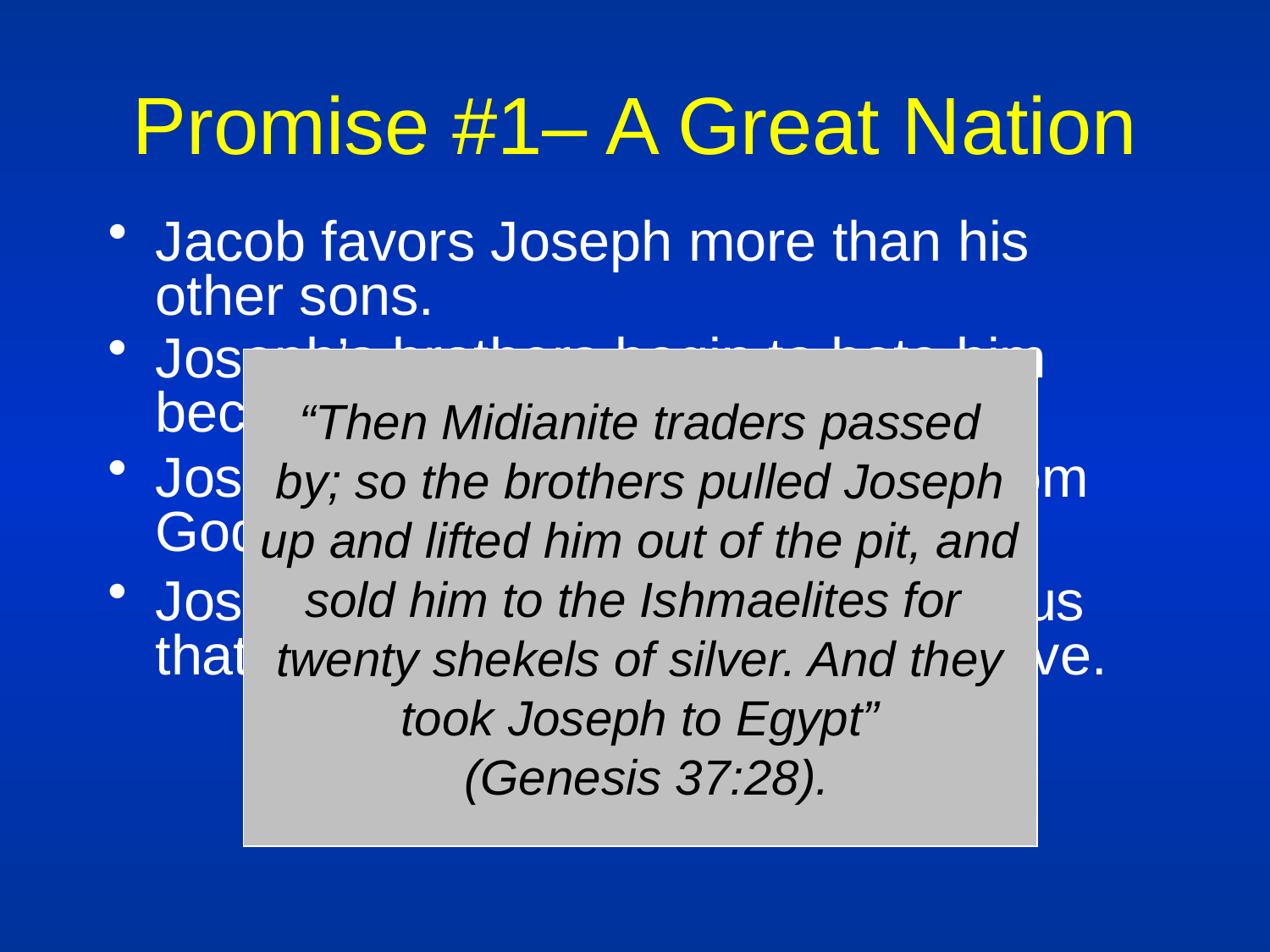

# Promise #1– A Great Nation
Jacob favors Joseph more than his other sons.
Joseph’s brothers begin to hate him because of this (Genesis 37:4).
Joseph also had special dreams from God.
“Then Midianite traders passed
by; so the brothers pulled Joseph
up and lifted him out of the pit, and
sold him to the Ishmaelites for
twenty shekels of silver. And they
took Joseph to Egypt”
 (Genesis 37:28).
Joseph’s brothers become so jealous that they decide to sell him as a slave.